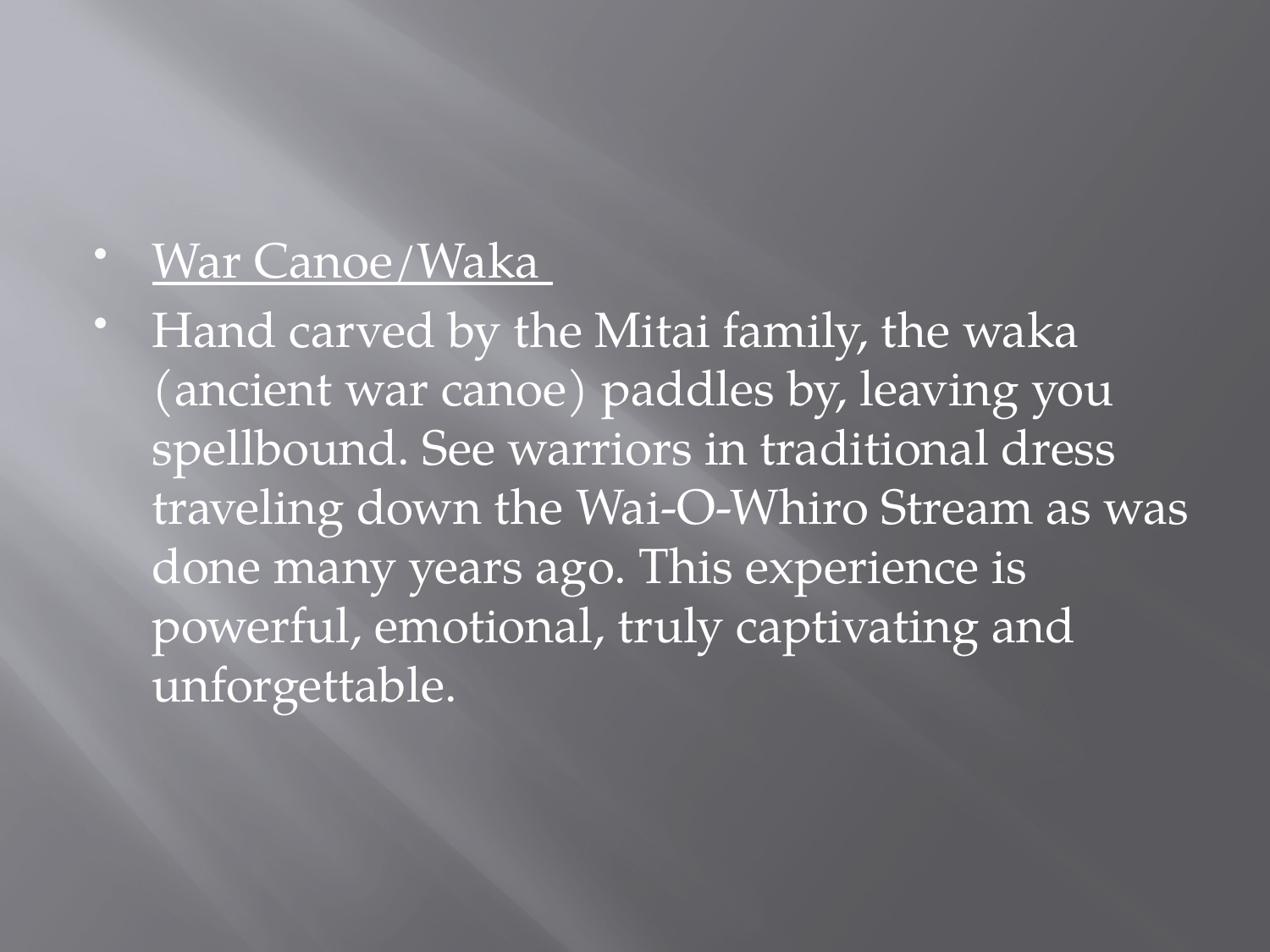

War Canoe/Waka
Hand carved by the Mitai family, the waka (ancient war canoe) paddles by, leaving you spellbound. See warriors in traditional dress traveling down the Wai-O-Whiro Stream as was done many years ago. This experience is powerful, emotional, truly captivating and unforgettable.